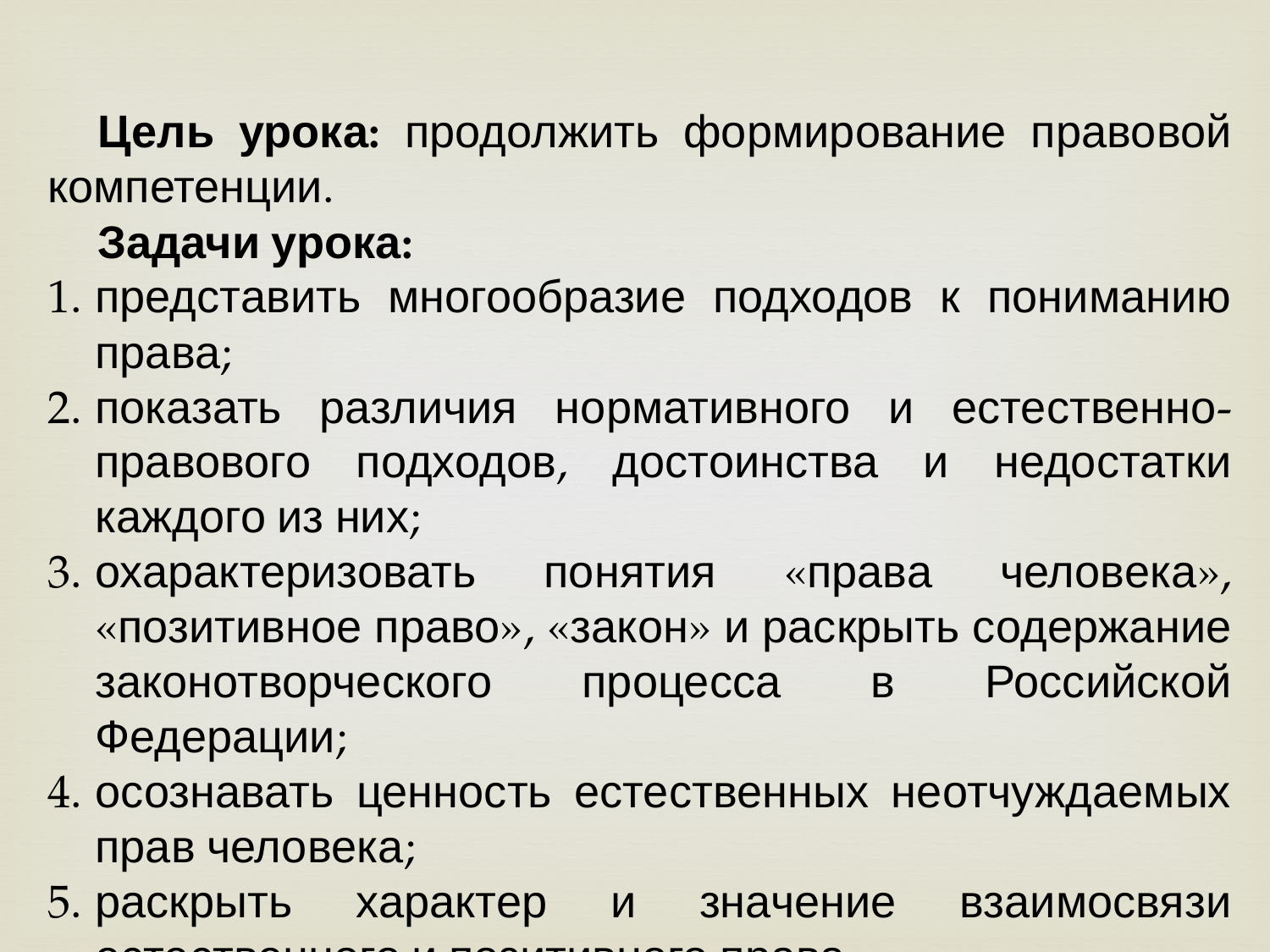

Цель урока: продолжить формирование правовой компетенции.
Задачи урока:
представить многообразие подходов к пониманию права;
показать различия нормативного и естественно-правового подходов, достоинства и недостатки каждого из них;
охарактеризовать понятия «права человека», «позитивное право», «закон» и раскрыть содержание законотворческого процесса в Российской Федерации;
осознавать ценность естественных неотчуждаемых прав человека;
раскрыть характер и значение взаимосвязи естественного и позитивного права.